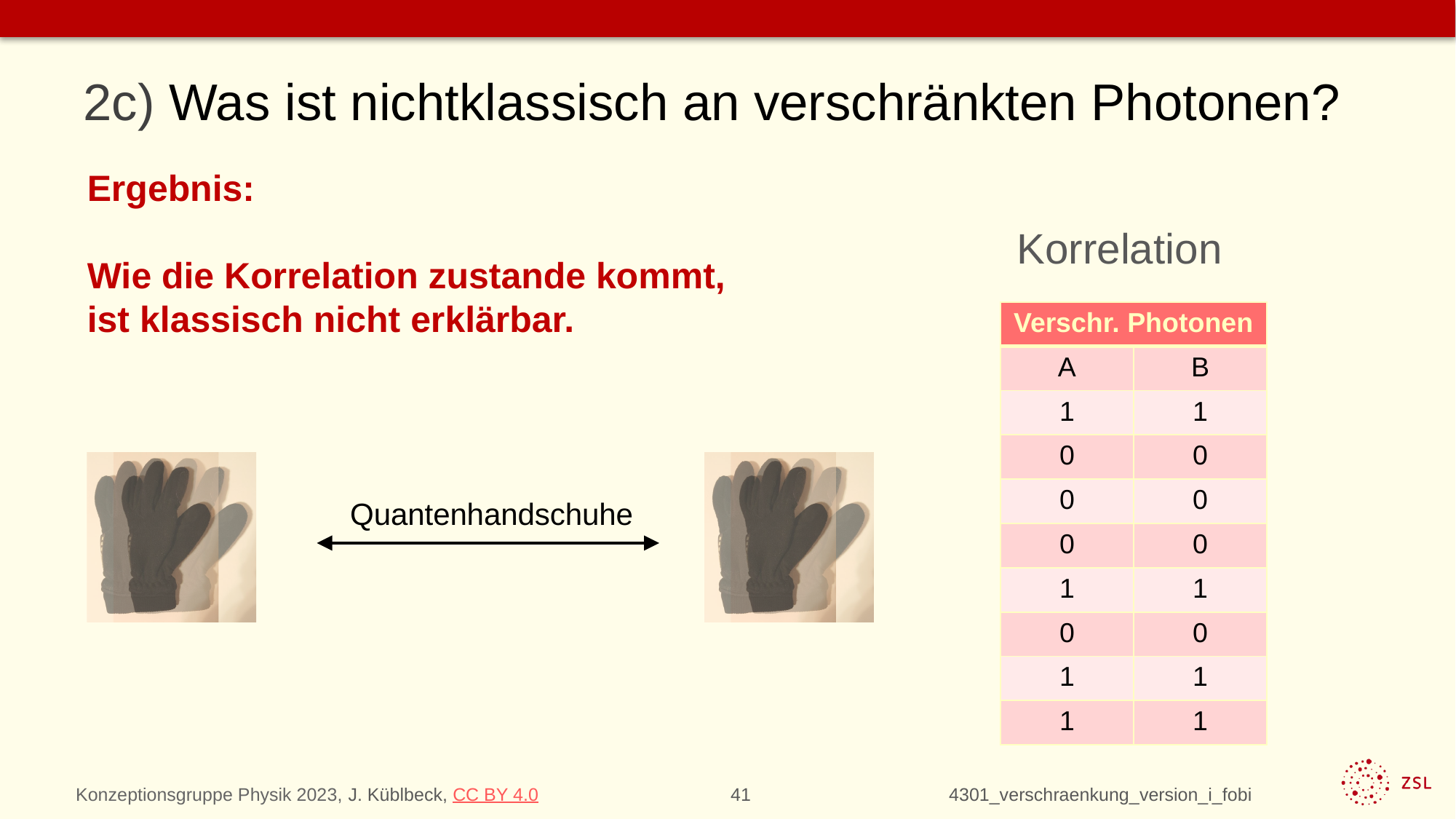

# 2c) Was ist nichtklassisch an verschränkten Photonen?
Ergebnis:
Wie die Korrelation zustande kommt,
ist klassisch nicht erklärbar.

Korrelation
| Verschr. Photonen |  |
| --- | --- |
| A | B |
| 1 | 1 |
| 0 | 0 |
| 0 | 0 |
| 0 | 0 |
| 1 | 1 |
| 0 | 0 |
| 1 | 1 |
| 1 | 1 |

Quantenhandschuhe